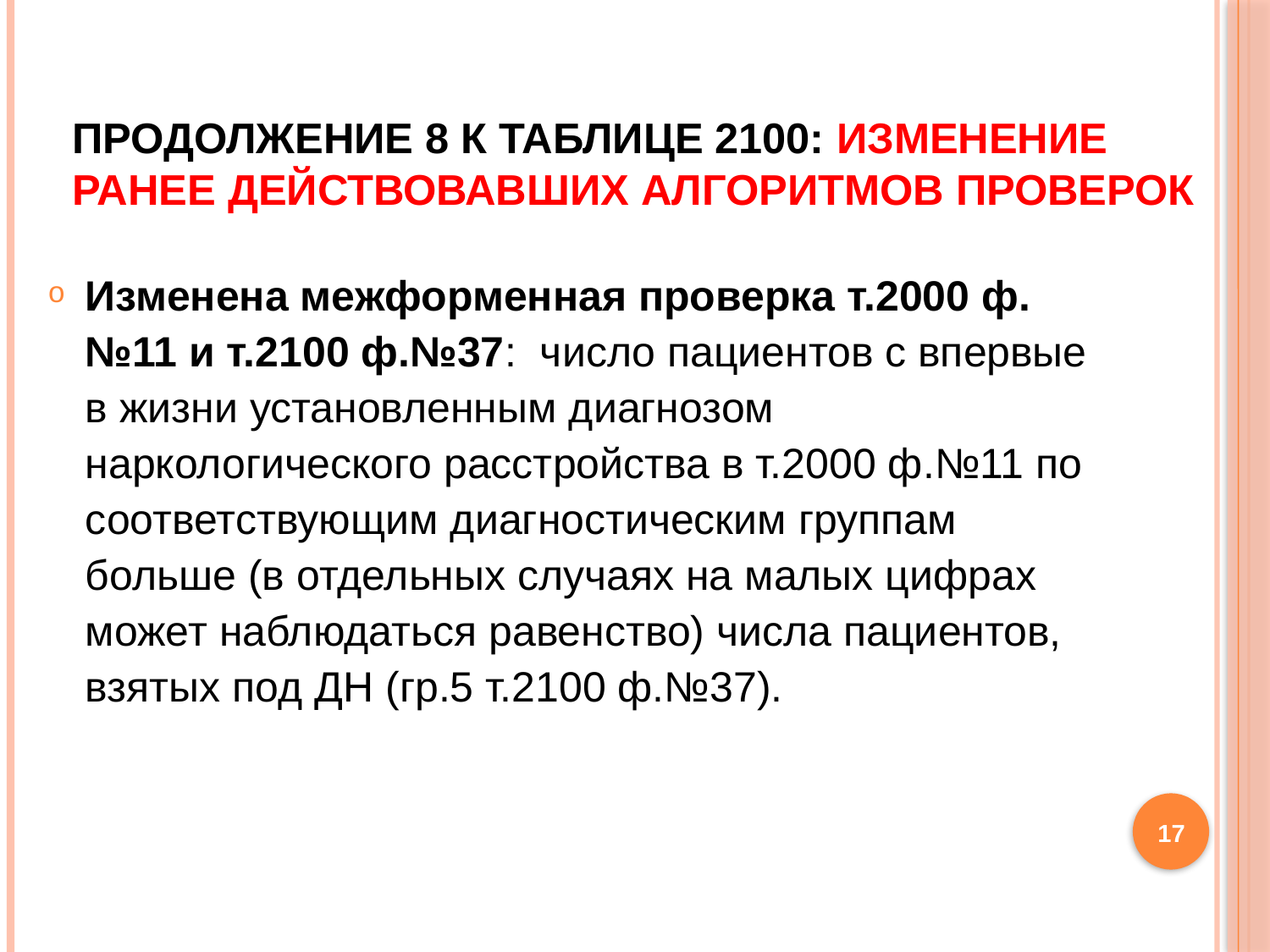

# Продолжение 8 к таблице 2100: изменение ранее действовавших алгоритмов проверок
Изменена межформенная проверка т.2000 ф.№11 и т.2100 ф.№37:  число пациентов с впервые в жизни установленным диагнозом наркологического расстройства в т.2000 ф.№11 по соответствующим диагностическим группам больше (в отдельных случаях на малых цифрах может наблюдаться равенство) числа пациентов, взятых под ДН (гр.5 т.2100 ф.№37).

17